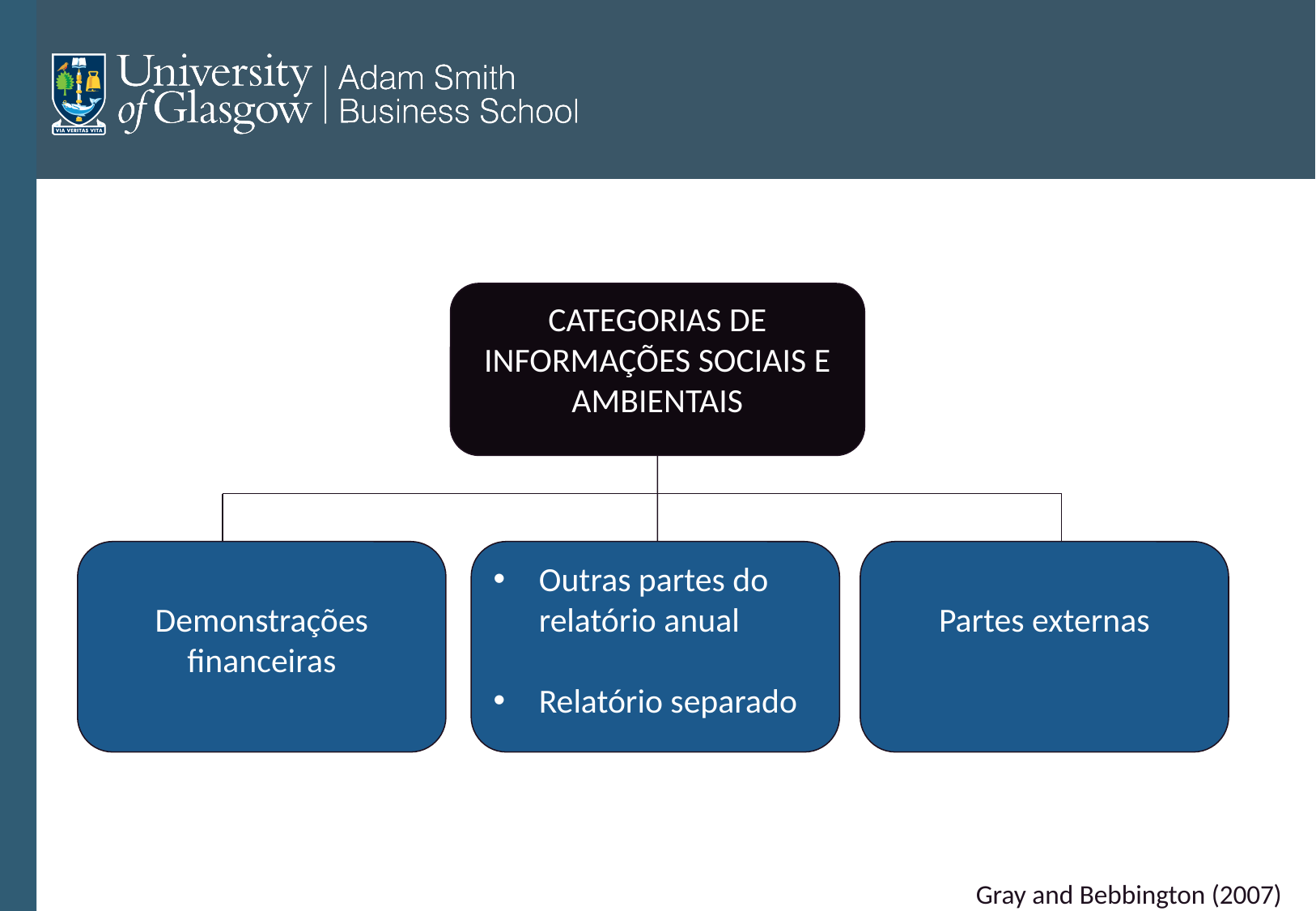

CATEGORIAS DE INFORMAÇÕES SOCIAIS E AMBIENTAIS

Demonstrações financeiras

Outras partes do relatório anual

Relatório separado

Partes externas
Gray and Bebbington (2007)